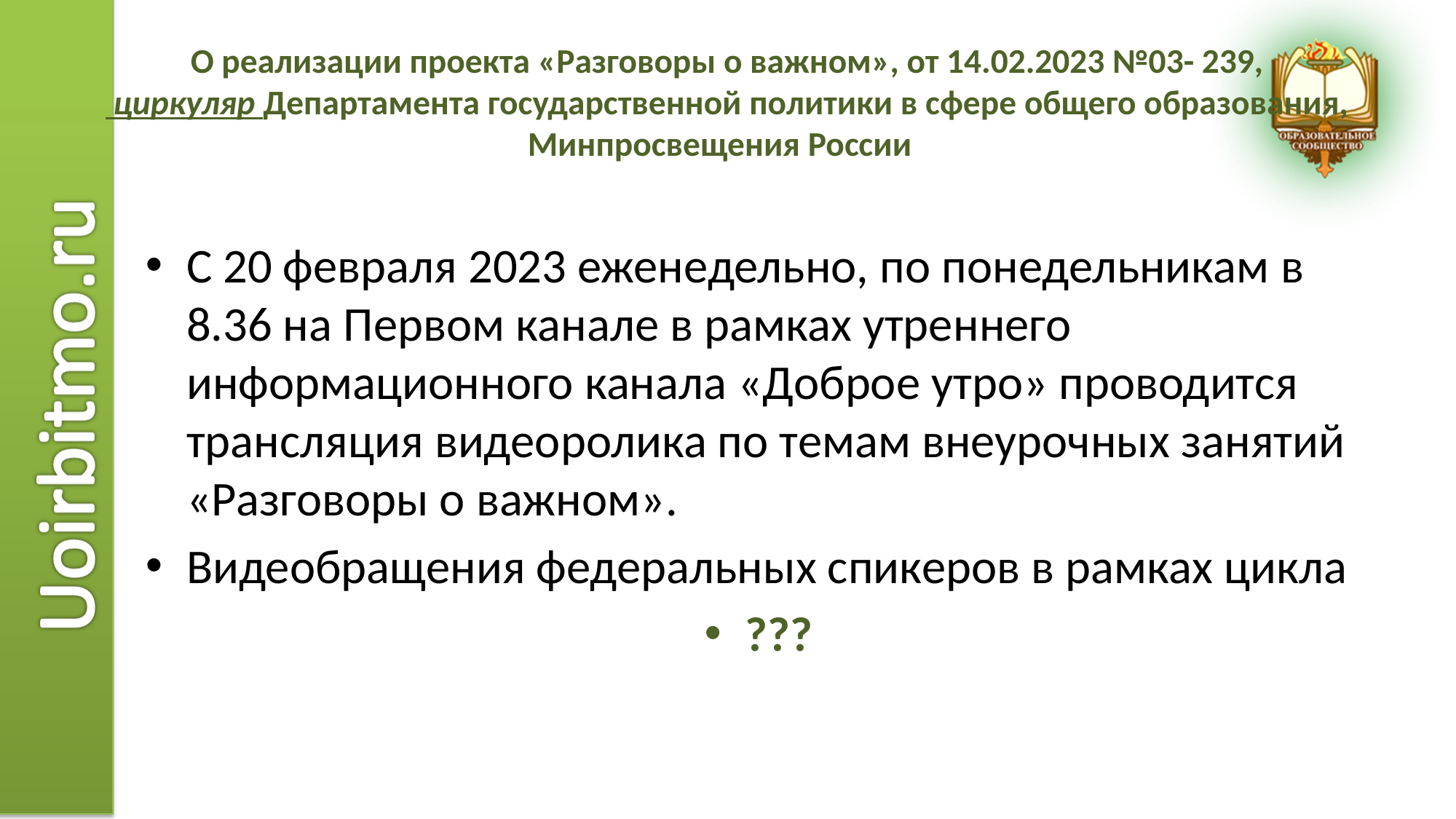

# О реализации проекта «Разговоры о важном», от 14.02.2023 №03- 239, циркуляр Департамента государственной политики в сфере общего образования, Минпросвещения России
С 20 февраля 2023 еженедельно, по понедельникам в 8.36 на Первом канале в рамках утреннего информационного канала «Доброе утро» проводится трансляция видеоролика по темам внеурочных занятий «Разговоры о важном».
Видеобращения федеральных спикеров в рамках цикла
???